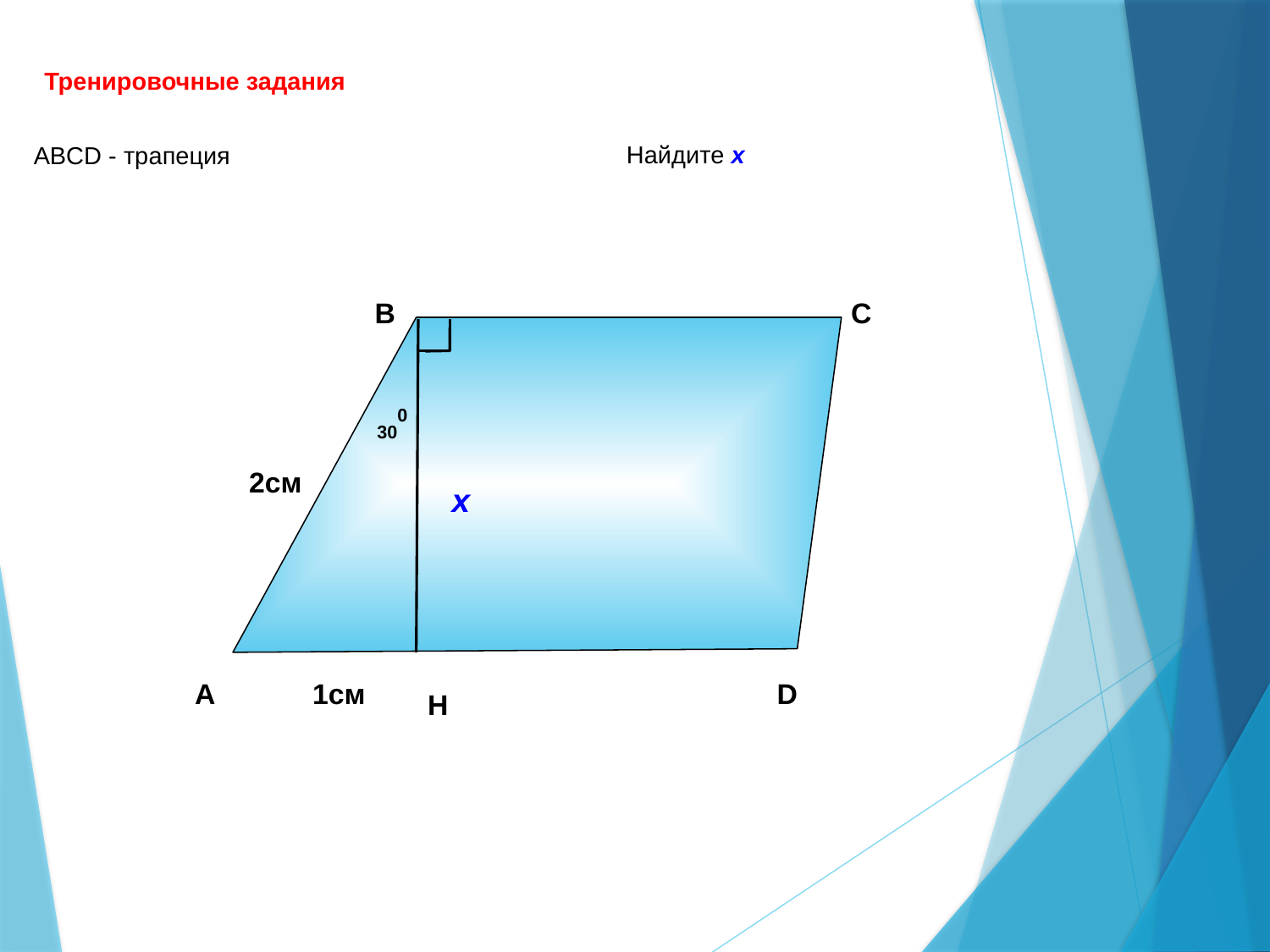

Тренировочные задания
АBCD - трапеция
Найдите х
В
С

300
2см
х
А
1см
D
H